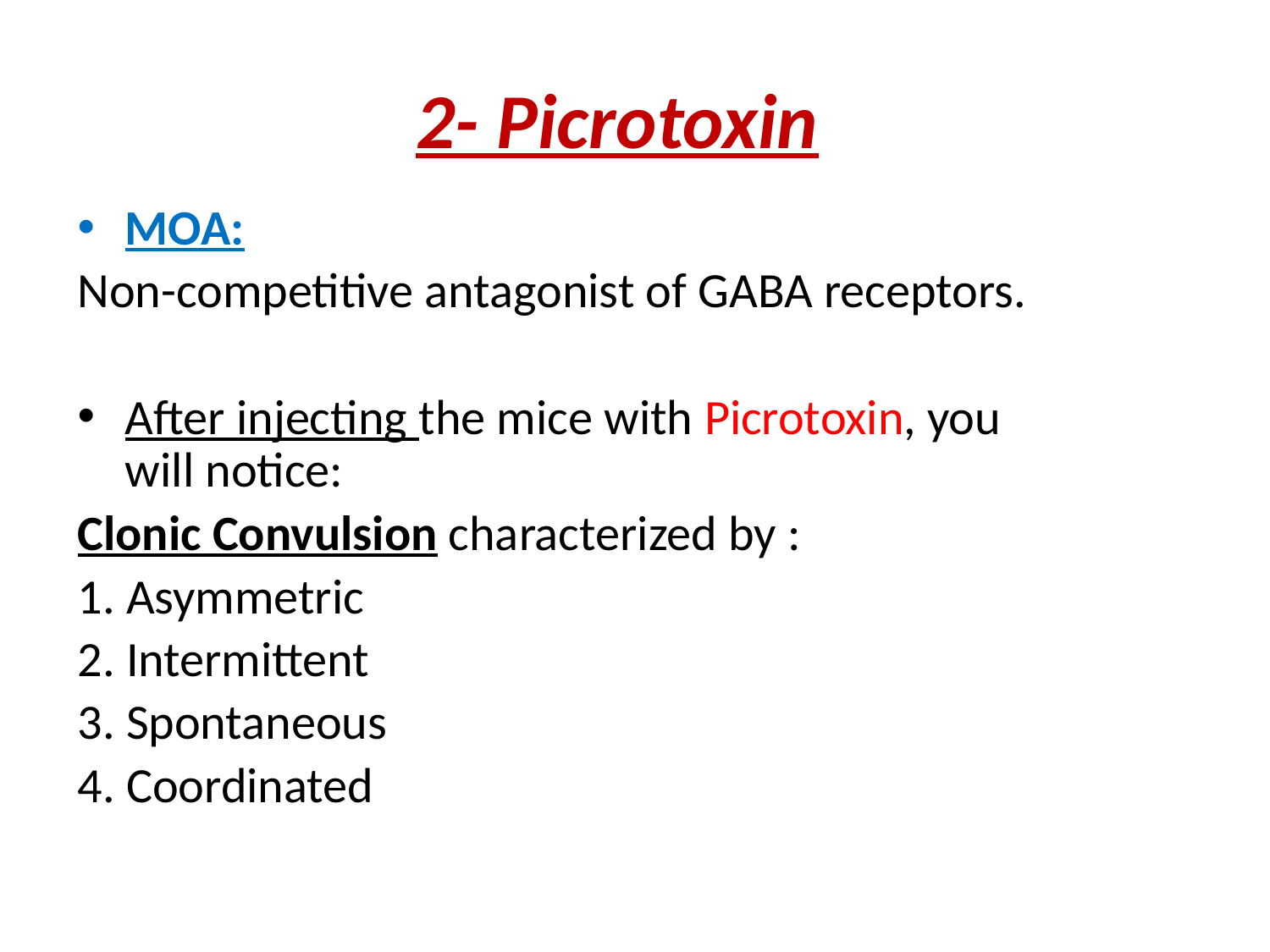

# 2- Picrotoxin
MOA:
Non-competitive antagonist of GABA receptors.

After injecting the mice with Picrotoxin, you will notice:
Clonic Convulsion characterized by :
1. Asymmetric
2. Intermittent
3. Spontaneous
4. Coordinated